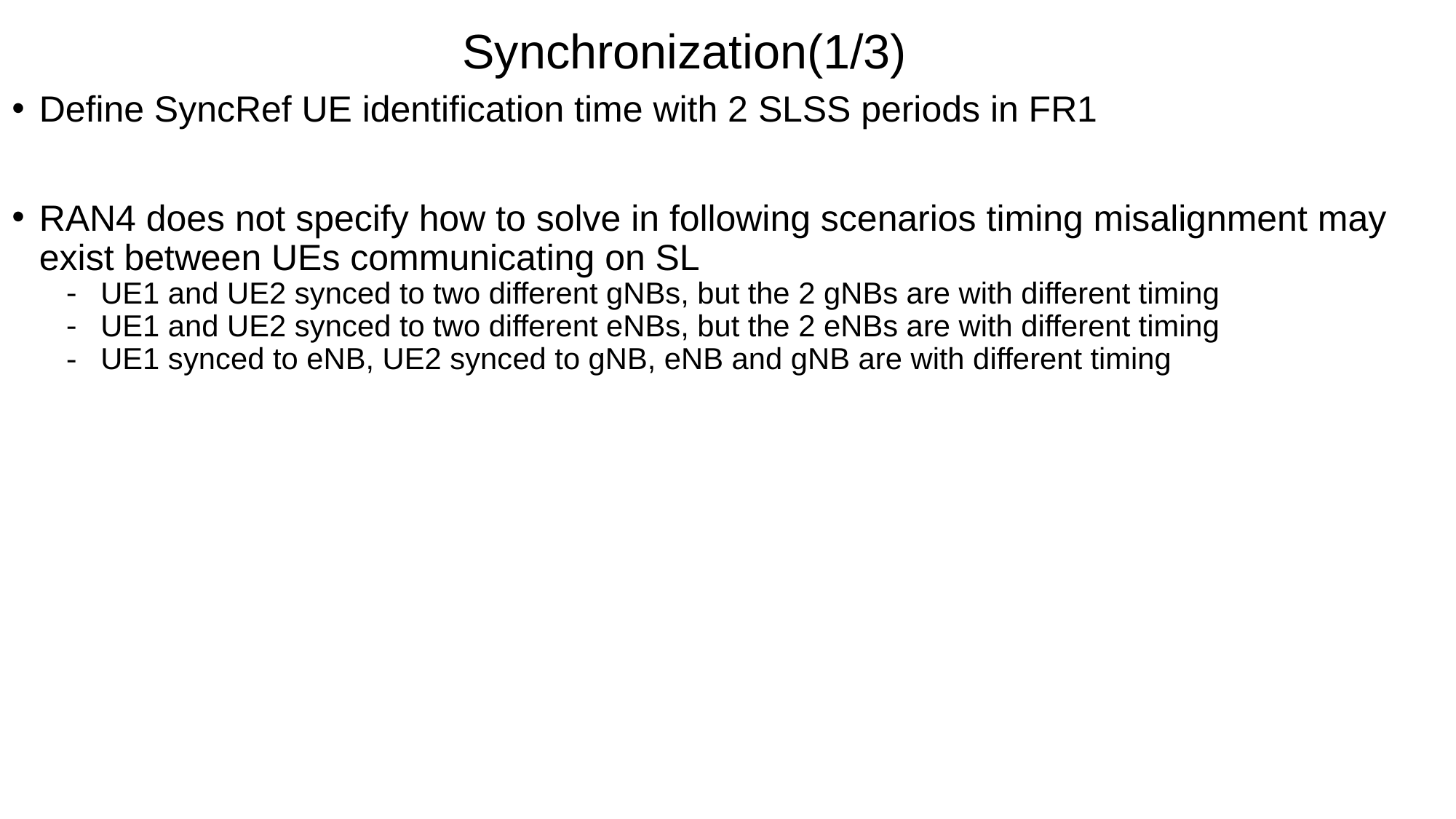

Synchronization(1/3)
Define SyncRef UE identification time with 2 SLSS periods in FR1

RAN4 does not specify how to solve in following scenarios timing misalignment may exist between UEs communicating on SL
UE1 and UE2 synced to two different gNBs, but the 2 gNBs are with different timing
UE1 and UE2 synced to two different eNBs, but the 2 eNBs are with different timing
UE1 synced to eNB, UE2 synced to gNB, eNB and gNB are with different timing